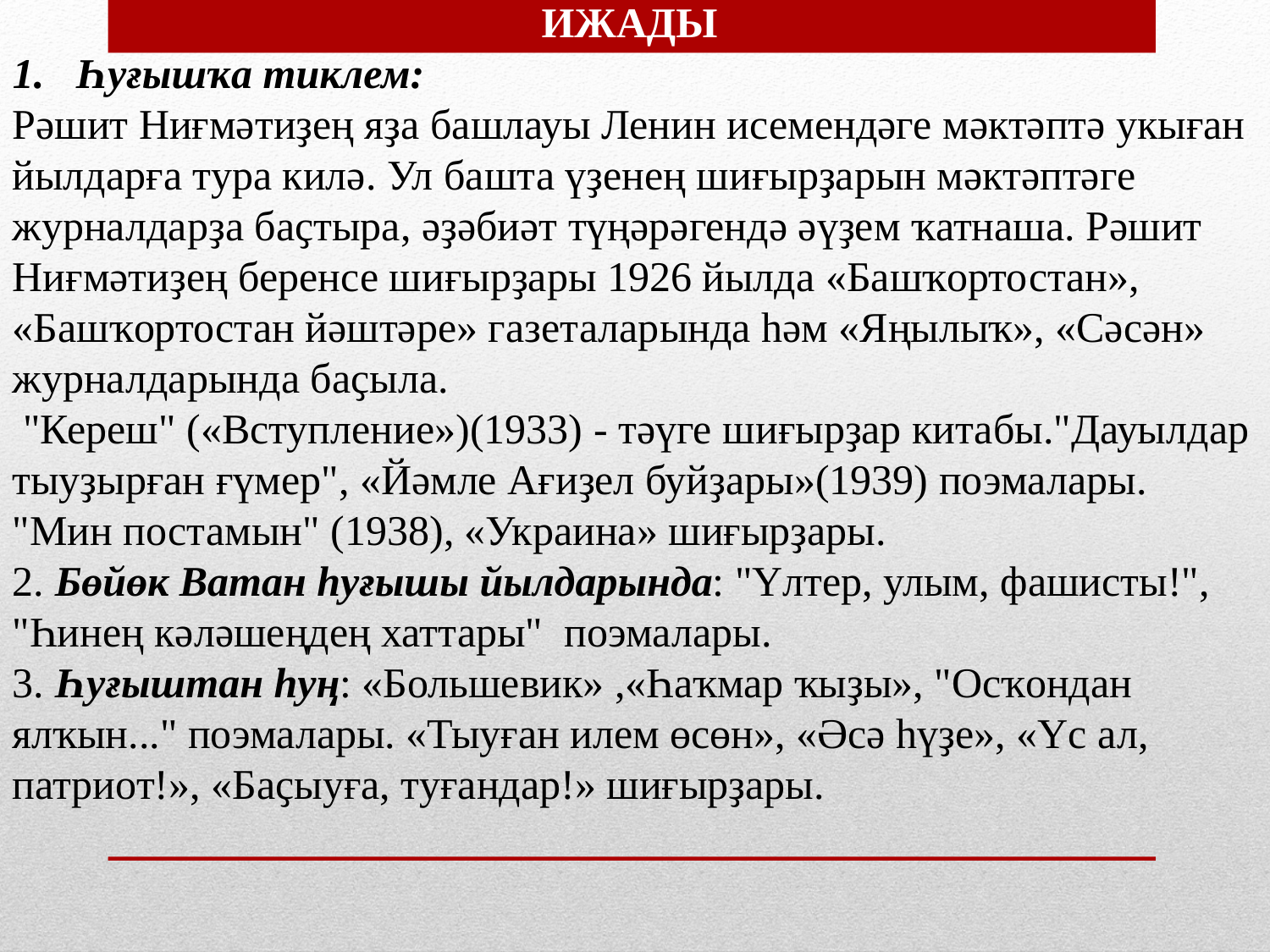

ИЖАДЫ
Һуғышҡа тиклем:
Рәшит Ниғмәтиҙең яҙа башлауы Ленин исемендәге мәктәптә укыған йылдарға тура килә. Ул башта үҙенең шиғырҙарын мәктәптәге журналдарҙа баҫтыра, әҙәбиәт түңәрәгендә әүҙем ҡатнаша. Рәшит Ниғмәтиҙең беренсе шиғырҙары 1926 йылда «Башҡортостан», «Башҡортостан йәштәре» газеталарында һәм «Яңылыҡ», «Сәсән» журналдарында баҫыла.
 "Кереш" («Вступление»)(1933) - тәүге шиғырҙар китабы."Дауылдар тыуҙырған ғүмер", «Йәмле Ағиҙел буйҙары»(1939) поэмалары. "Мин постамын" (1938), «Украина» шиғырҙары.
2. Бөйөк Ватан һуғышы йылдарында: "Үлтер, улым, фашисты!", "Һинең кәләшеңдең хаттары"  поэмалары.
3. Һуғыштан һуң: «Большевик» ,«Һаҡмар ҡыҙы», "Осҡондан ялҡын..." поэмалары. «Тыуған илем өсөн», «Әсә һүҙе», «Үс ал, патриот!», «Баҫыуға, туғандар!» шиғырҙары.

#